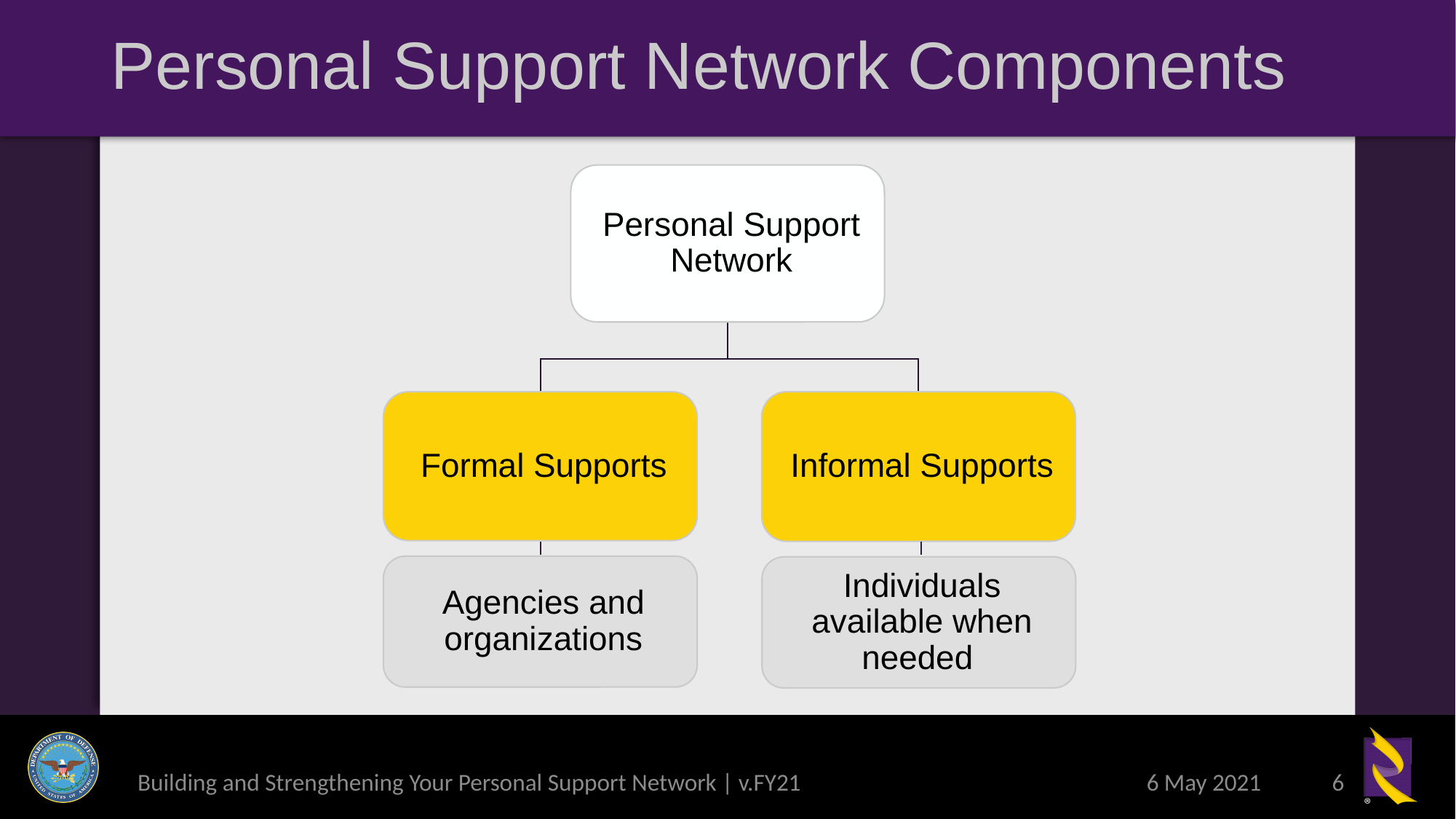

# Personal Support Network Components
Personal Support Network
Formal Supports
Agencies and organizations
Informal Supports
Individuals available when needed
Building and Strengthening Your Personal Support Network | v.FY21
6 May 2021
6